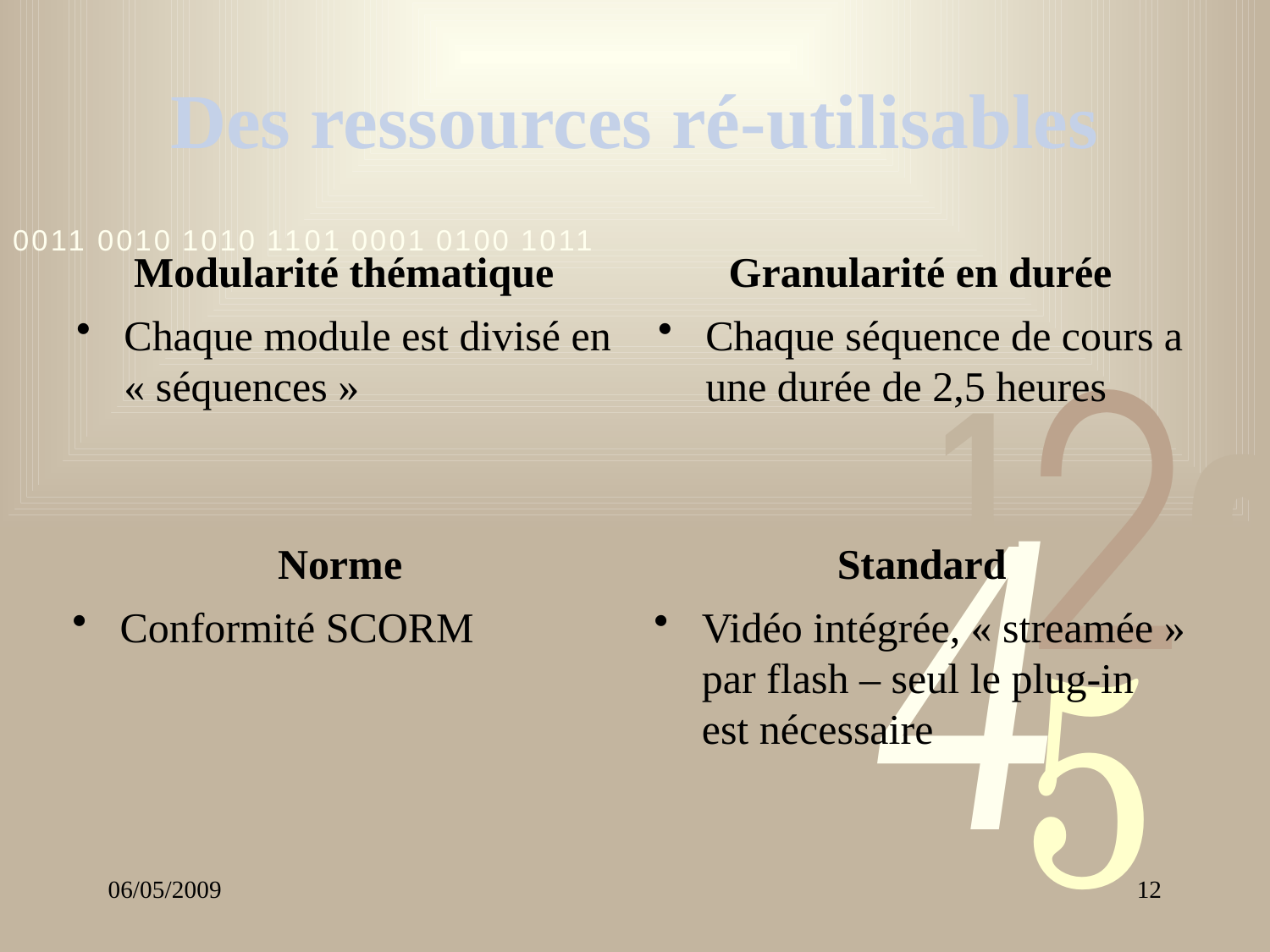

# Des ressources ré-utilisables
Modularité thématique
Granularité en durée
Chaque module est divisé en « séquences »
Chaque séquence de cours a une durée de 2,5 heures
Norme
Standard
Conformité SCORM
Vidéo intégrée, « streamée » par flash – seul le plug-in est nécessaire
06/05/2009
12